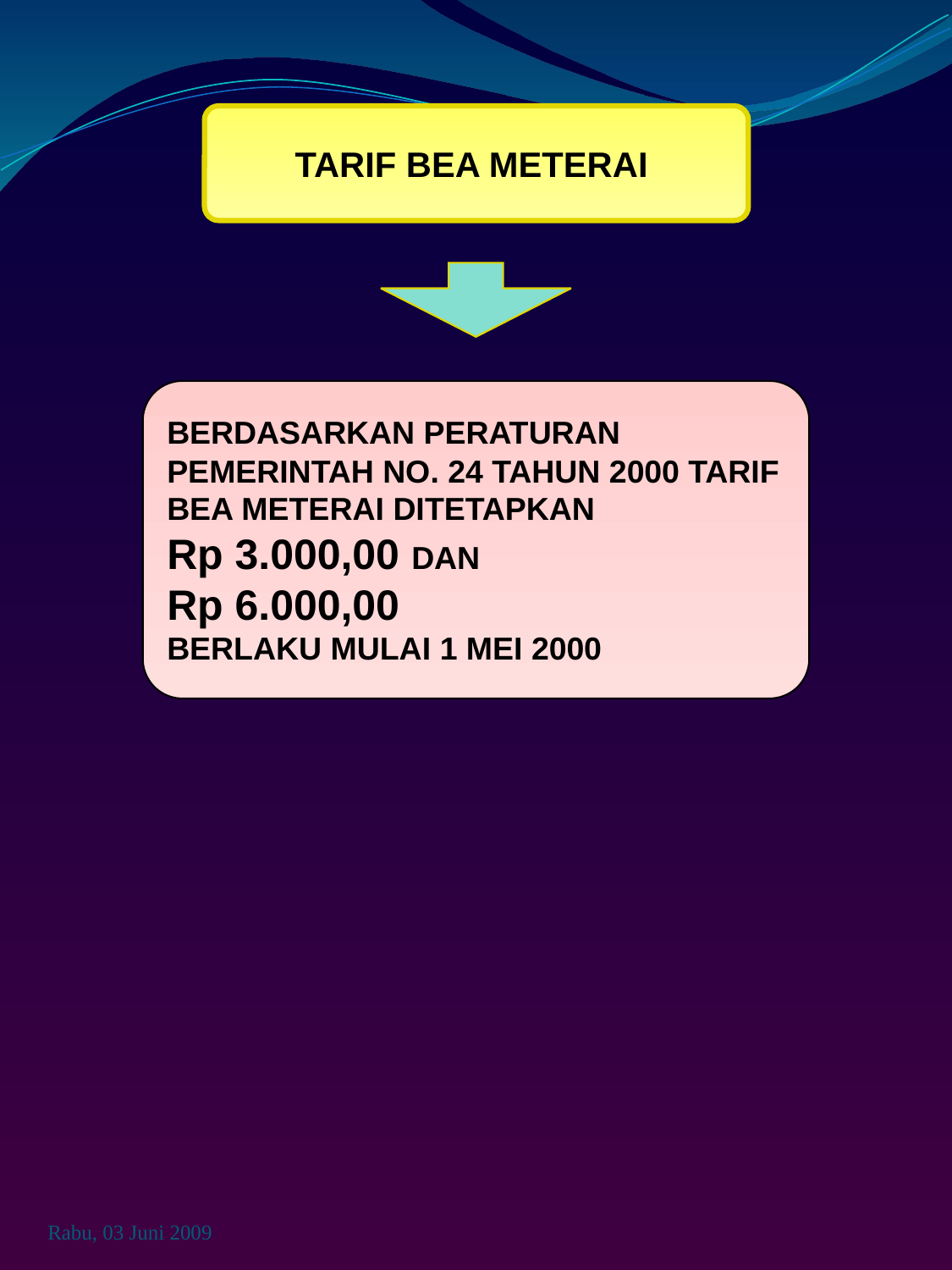

TARIF BEA METERAI

BERDASARKAN PERATURAN PEMERINTAH NO. 24 TAHUN 2000 TARIF BEA METERAI DITETAPKAN
Rp 3.000,00 DAN
Rp 6.000,00
BERLAKU MULAI 1 MEI 2000
Rabu, 03 Juni 2009